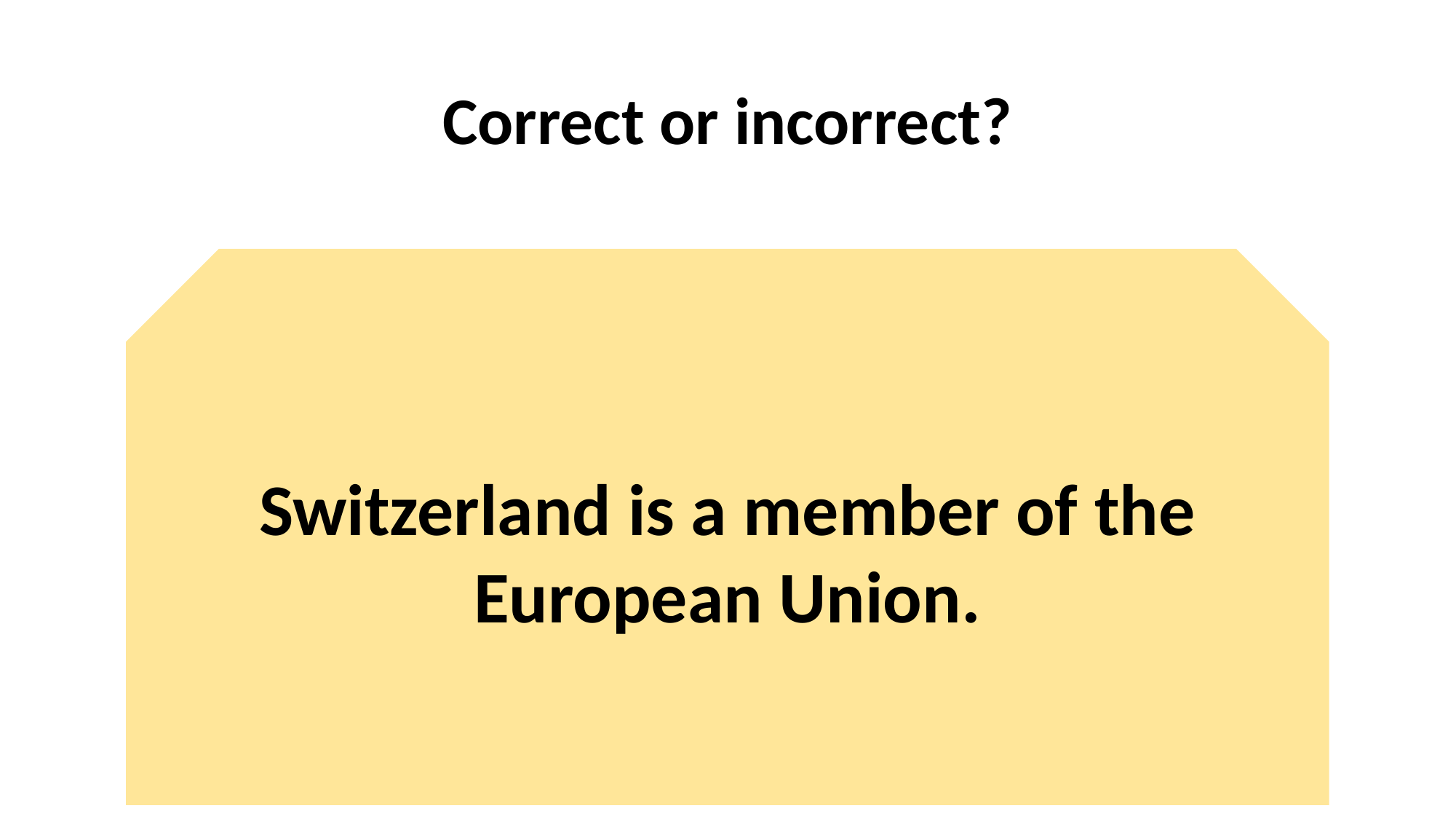

# Correct or incorrect?
Switzerland is a member of the European Union.